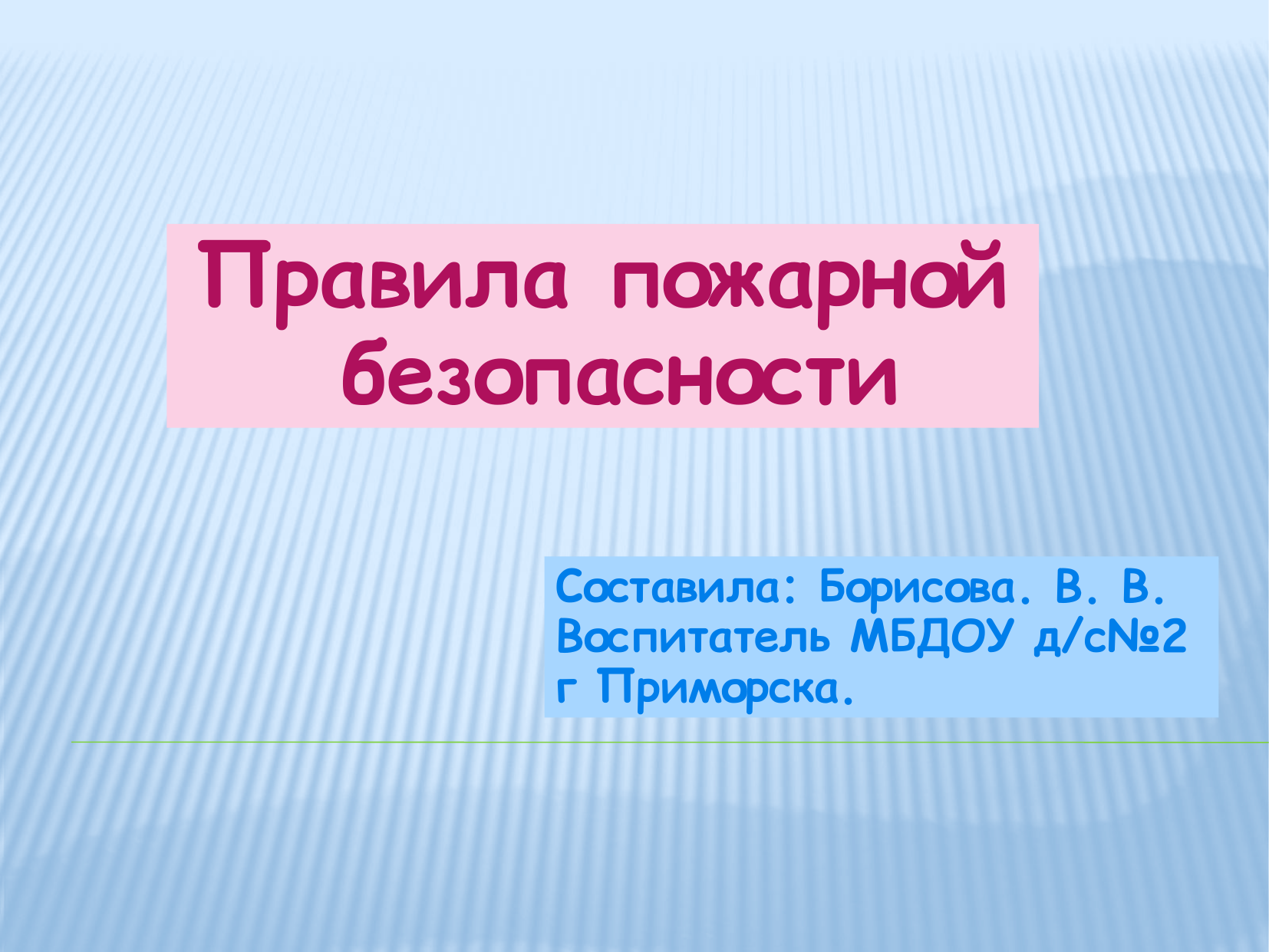

Правила пожарной
 безопасности
Составила: Борисова. В. В.
Воспитатель МБДОУ д/с№2
г Приморска.